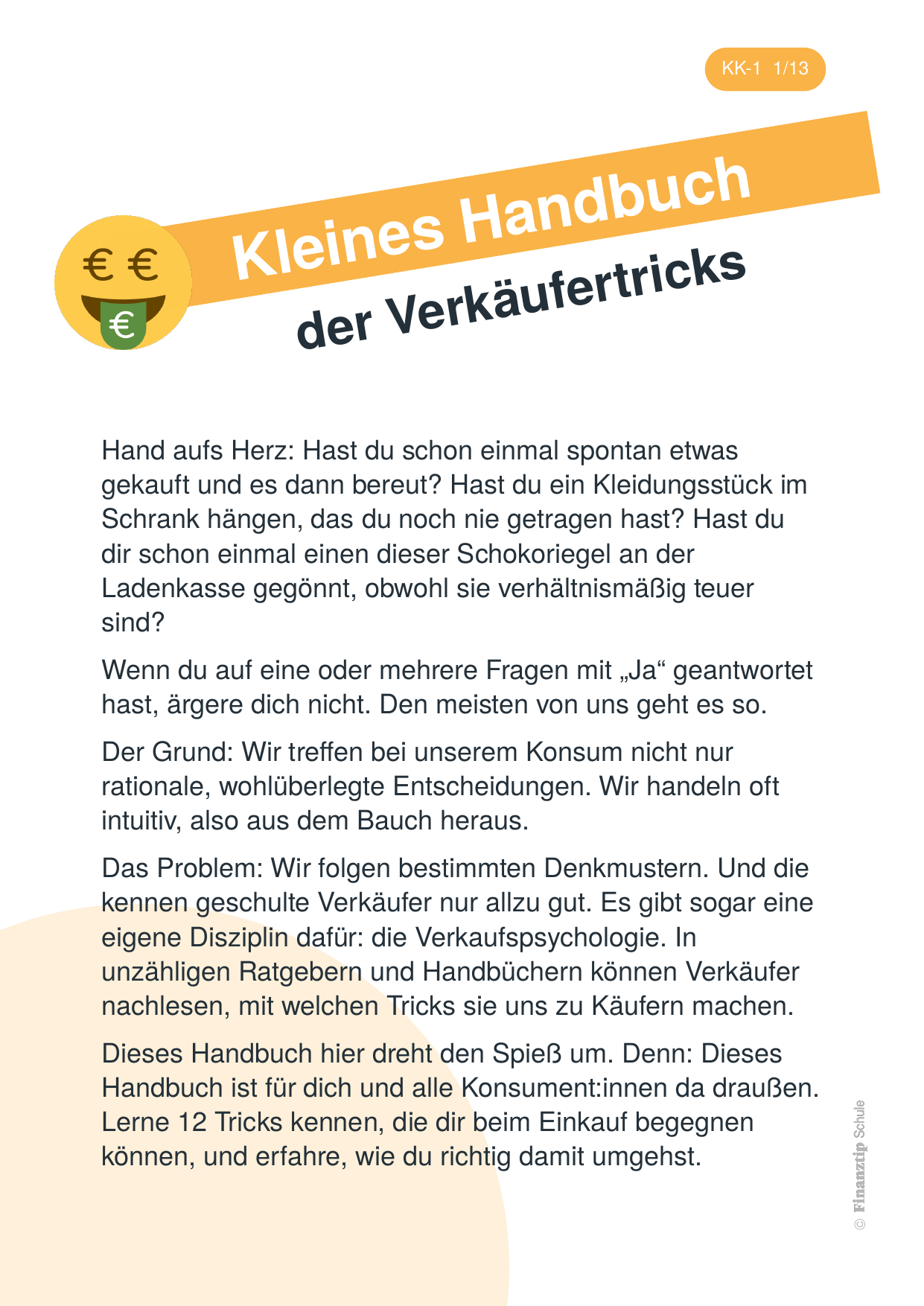

Hand aufs Herz: Hast du schon einmal spontan etwas gekauft und es dann bereut? Hast du ein Kleidungsstück im Schrank hängen, das du noch nie getragen hast? Hast du dir schon einmal einen dieser Schokoriegel an der Ladenkasse gegönnt, obwohl sie verhältnismäßig teuer sind?
Wenn du auf eine oder mehrere Fragen mit „Ja“ geantwortet hast, ärgere dich nicht. Den meisten von uns geht es so.
Der Grund: Wir treffen bei unserem Konsum nicht nur rationale, wohlüberlegte Entscheidungen. Wir handeln oft intuitiv, also aus dem Bauch heraus.
Das Problem: Wir folgen bestimmten Denkmustern. Und die kennen geschulte Verkäufer nur allzu gut. Es gibt sogar eine eigene Disziplin dafür: die Verkaufspsychologie. In unzähligen Ratgebern und Handbüchern können Verkäufer nachlesen, mit welchen Tricks sie uns zu Käufern machen.
Dieses Handbuch hier dreht den Spieß um. Denn: Dieses Handbuch ist für dich und alle Konsument:innen da draußen. Lerne 12 Tricks kennen, die dir beim Einkauf begegnen können, und erfahre, wie du richtig damit umgehst.